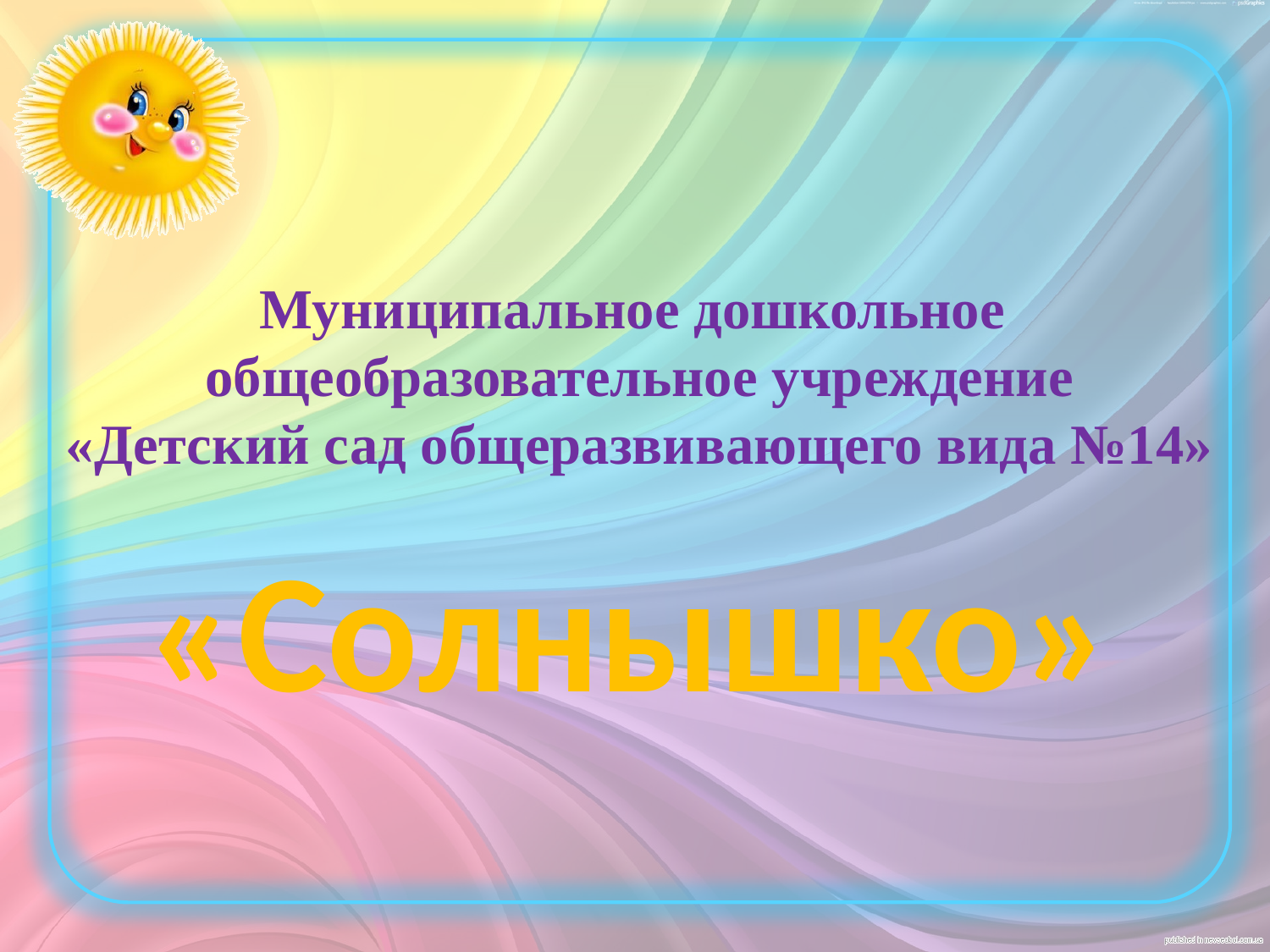

Муниципальное дошкольное
общеобразовательное учреждение
«Детский сад общеразвивающего вида №14»
«Солнышко»